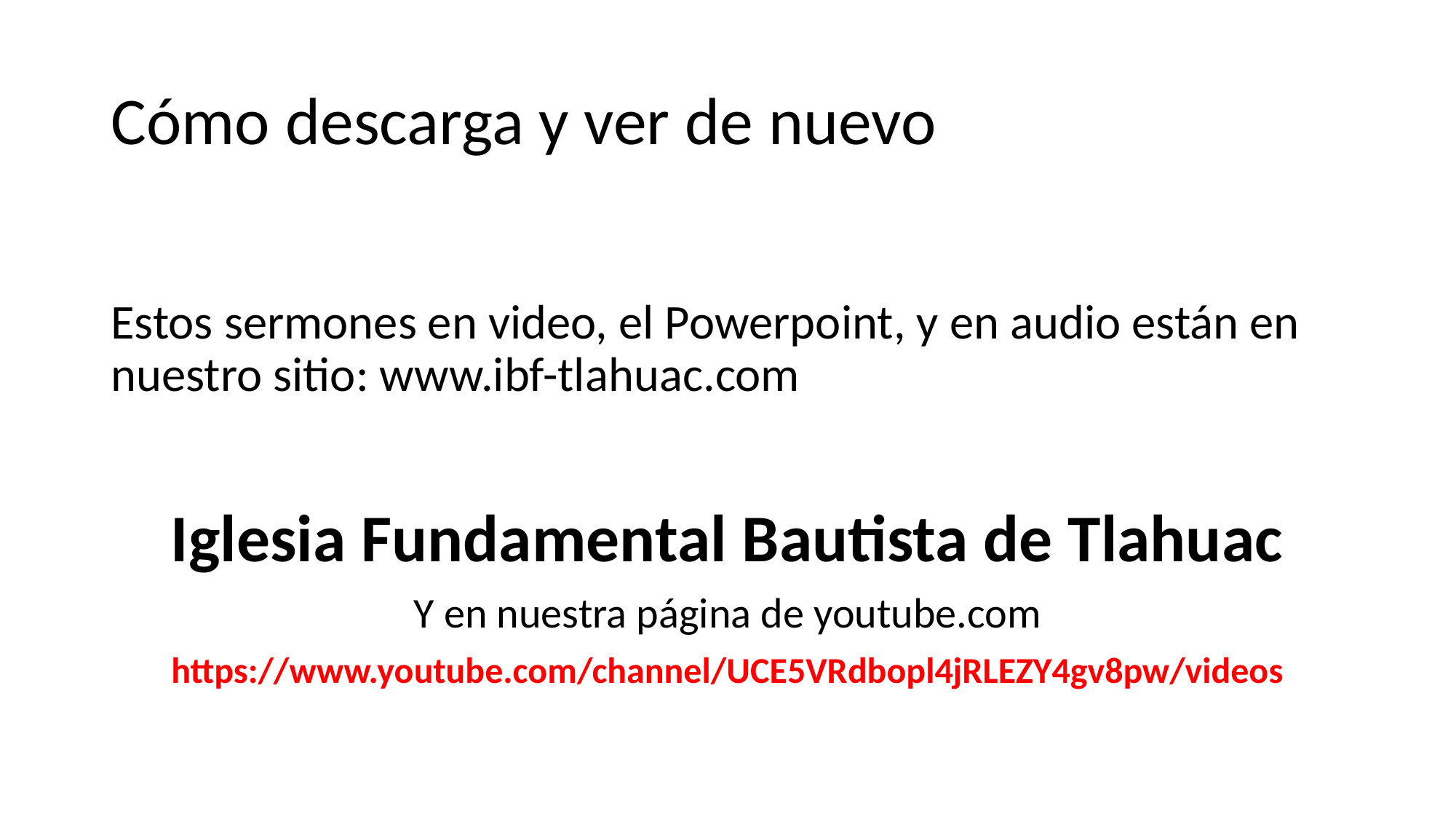

# Cómo descarga y ver de nuevo

Estos sermones en video, el Powerpoint, y en audio están en nuestro sitio: www.ibf-tlahuac.com

Iglesia Fundamental Bautista de Tlahuac
Y en nuestra página de youtube.com
https://www.youtube.com/channel/UCE5VRdbopl4jRLEZY4gv8pw/videos